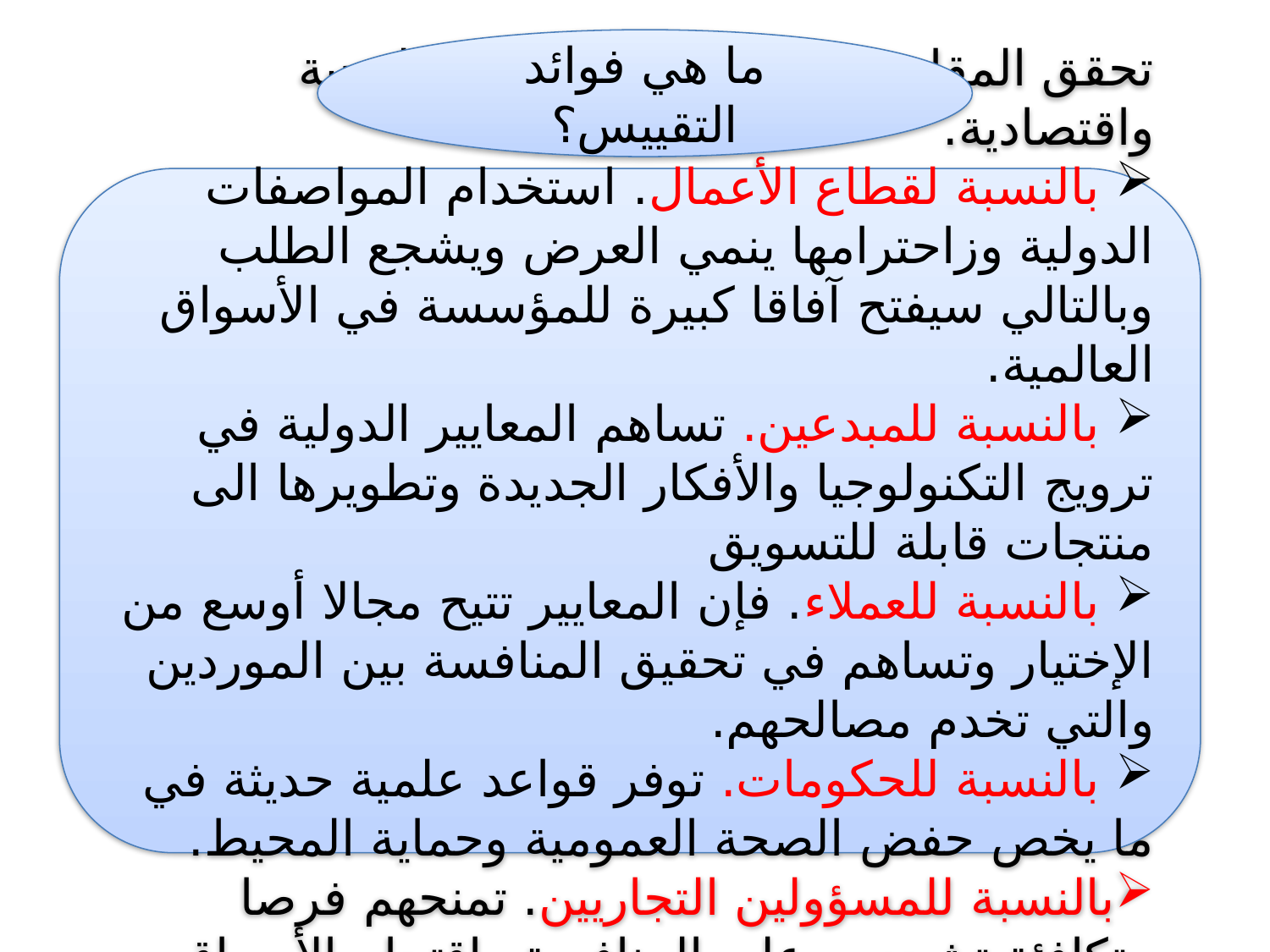

ما هي فوائد التقييس؟
تحقق المقاييس فوائد اجتماعية وتكنولوجية واقتصادية.
 بالنسبة لقطاع الأعمال. استخدام المواصفات الدولية وزاحترامها ينمي العرض ويشجع الطلب وبالتالي سيفتح آفاقا كبيرة للمؤسسة في الأسواق العالمية.
 بالنسبة للمبدعين. تساهم المعايير الدولية في ترويج التكنولوجيا والأفكار الجديدة وتطويرها الى منتجات قابلة للتسويق
 بالنسبة للعملاء. فإن المعايير تتيح مجالا أوسع من الإختيار وتساهم في تحقيق المنافسة بين الموردين والتي تخدم مصالحهم.
 بالنسبة للحكومات. توفر قواعد علمية حديثة في ما يخص حفض الصحة العمومية وحماية المحيط.
بالنسبة للمسؤولين التجاريين. تمنحهم فرصا متكافئة تشجعهم على المنافسة واقتحام الأسواق.